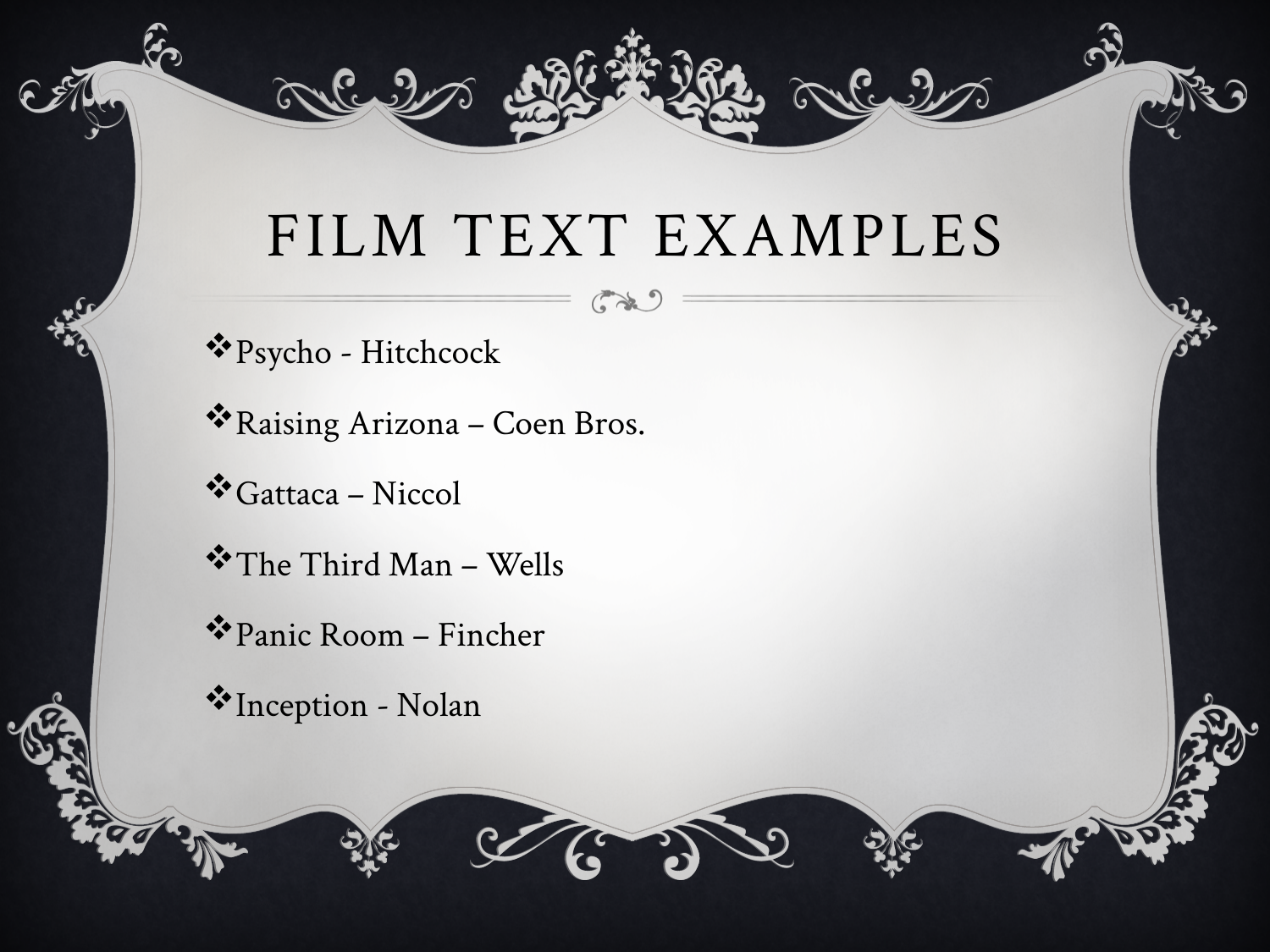

# Film TexT Examples
Psycho - Hitchcock
Raising Arizona – Coen Bros.
Gattaca – Niccol
The Third Man – Wells
Panic Room – Fincher
Inception - Nolan